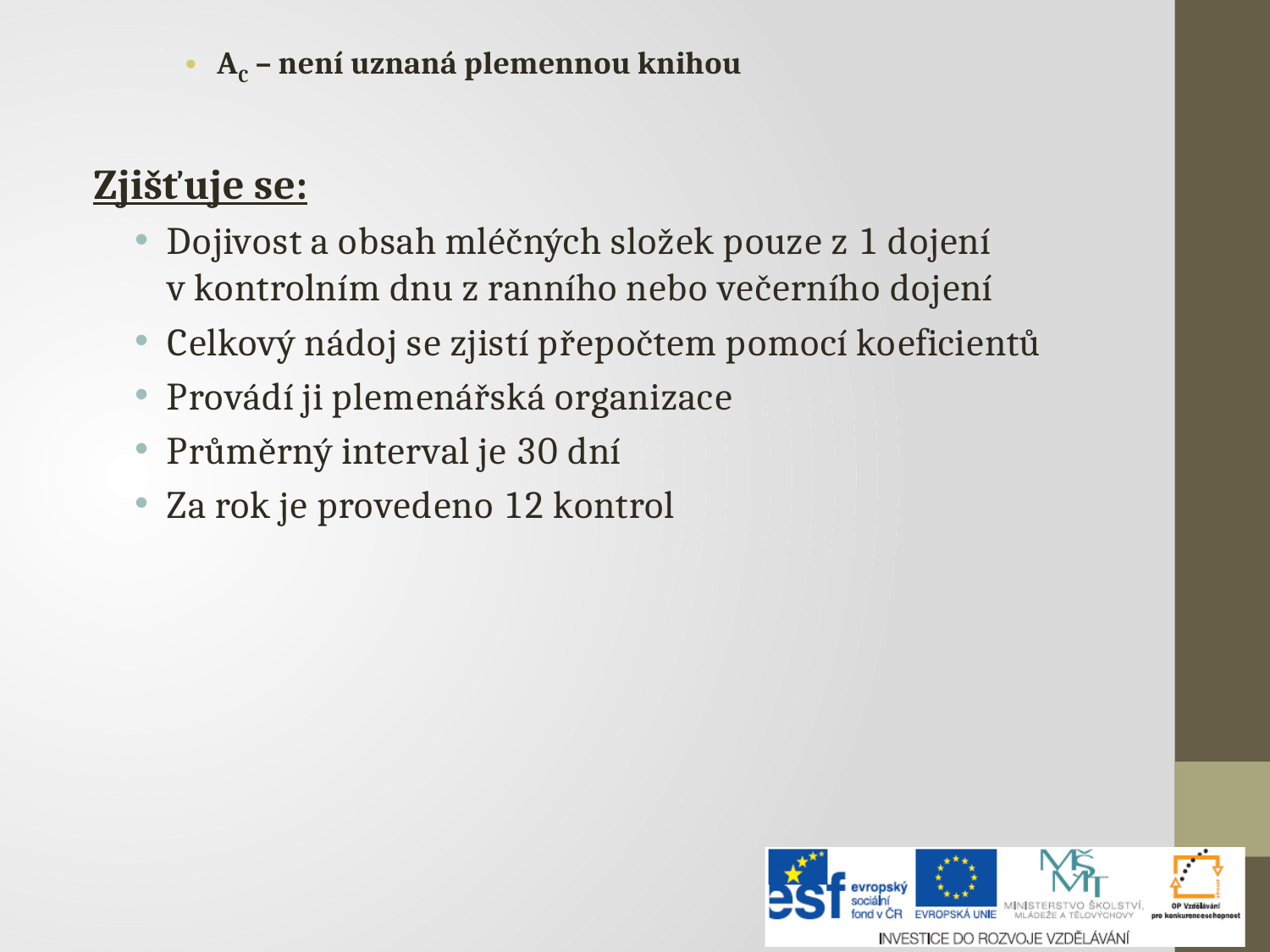

AC – není uznaná plemennou knihou

Zjišťuje se:
Dojivost a obsah mléčných složek pouze z 1 dojení v kontrolním dnu z ranního nebo večerního dojení
Celkový nádoj se zjistí přepočtem pomocí koeficientů
Provádí ji plemenářská organizace
Průměrný interval je 30 dní
Za rok je provedeno 12 kontrol